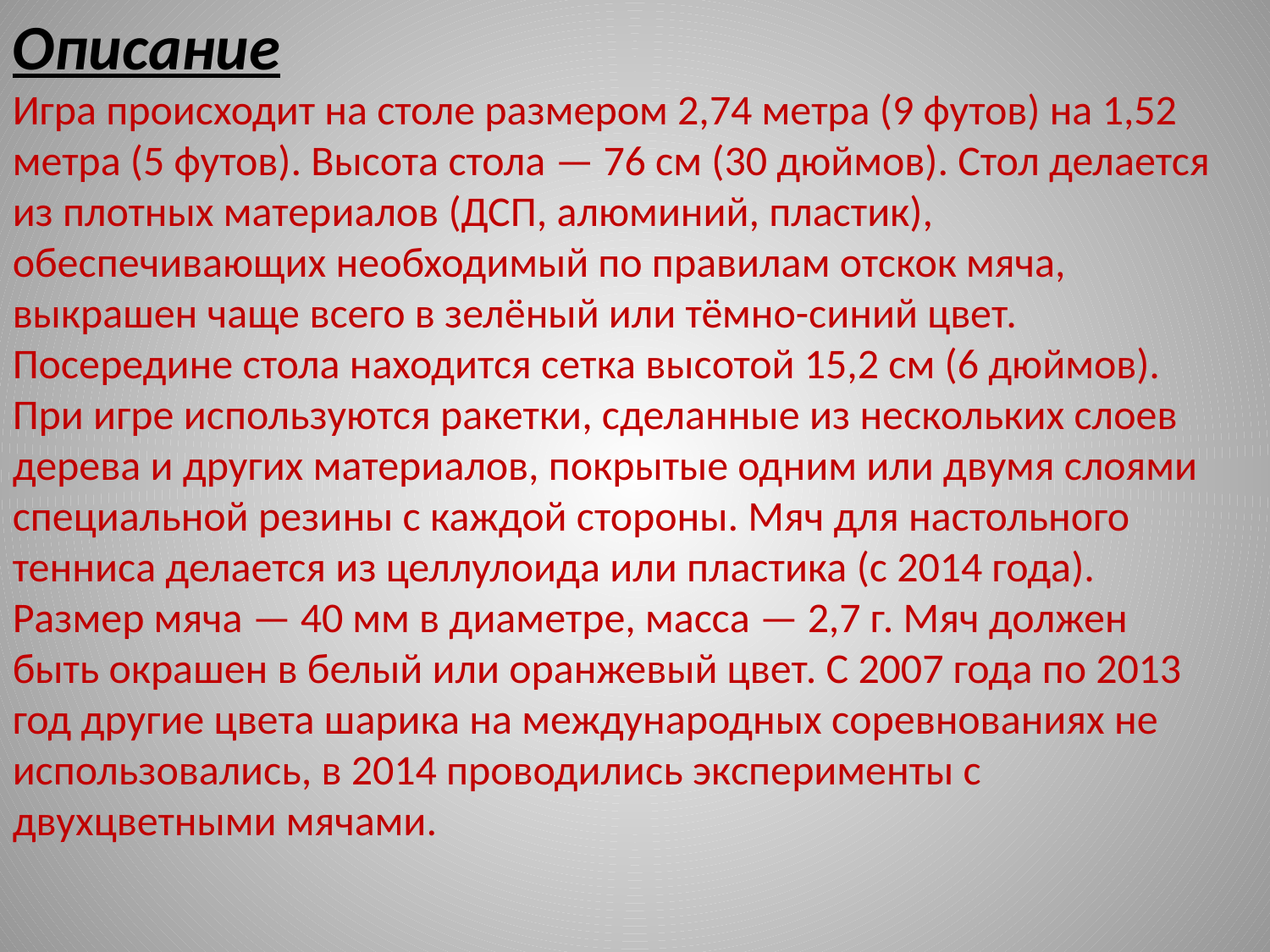

Описание
Игра происходит на столе размером 2,74 метра (9 футов) на 1,52 метра (5 футов). Высота стола — 76 см (30 дюймов). Стол делается из плотных материалов (ДСП, алюминий, пластик), обеспечивающих необходимый по правилам отскок мяча, выкрашен чаще всего в зелёный или тёмно-синий цвет. Посередине стола находится сетка высотой 15,2 см (6 дюймов). При игре используются ракетки, сделанные из нескольких слоев дерева и других материалов, покрытые одним или двумя слоями специальной резины с каждой стороны. Мяч для настольного тенниса делается из целлулоида или пластика (с 2014 года). Размер мяча — 40 мм в диаметре, масса — 2,7 г. Мяч должен быть окрашен в белый или оранжевый цвет. С 2007 года по 2013 год другие цвета шарика на международных соревнованиях не использовались, в 2014 проводились эксперименты с двухцветными мячами.